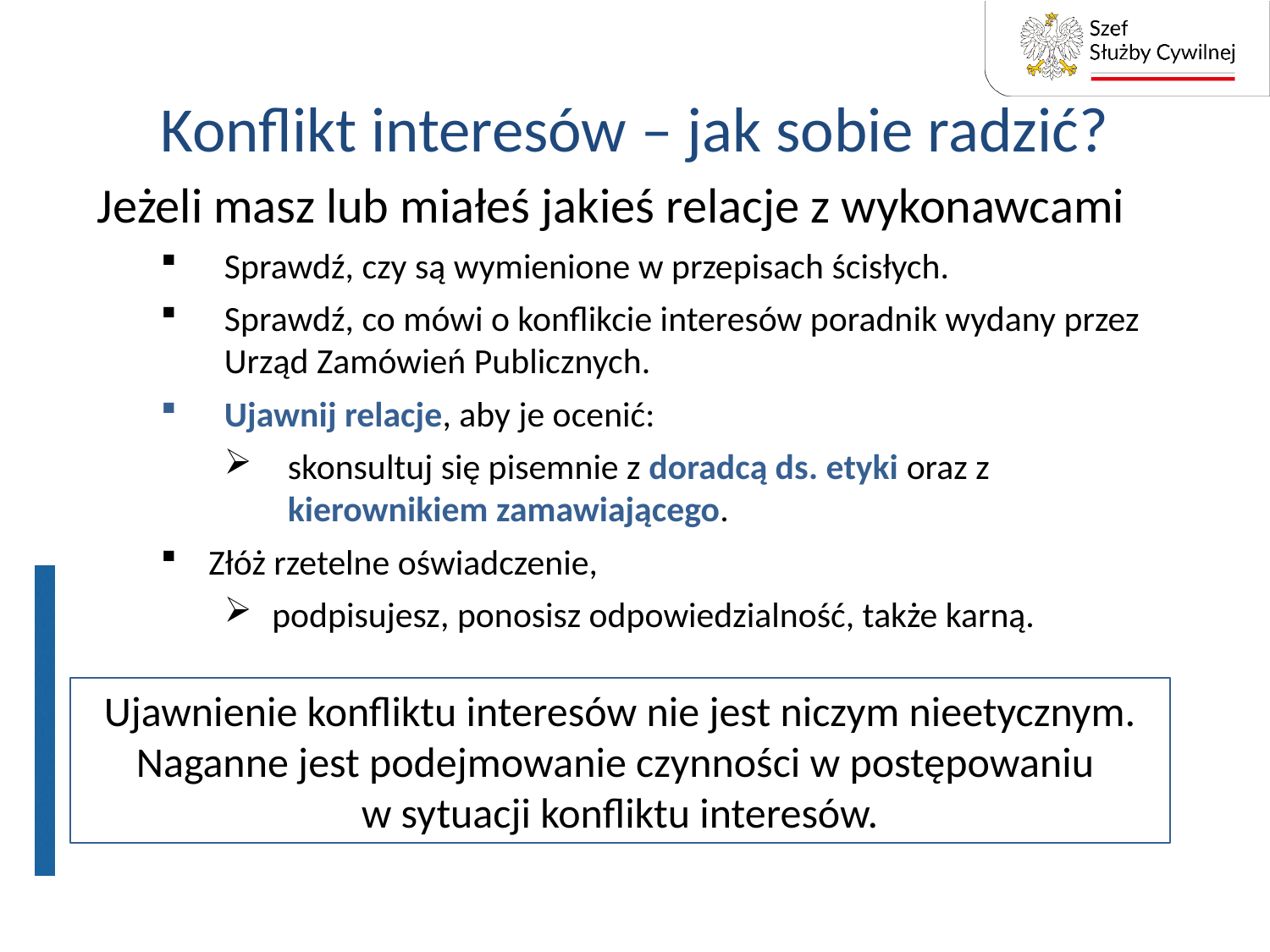

# Konflikt interesów – jak sobie radzić?
Jeżeli masz lub miałeś jakieś relacje z wykonawcami
Sprawdź, czy są wymienione w przepisach ścisłych.
Sprawdź, co mówi o konflikcie interesów poradnik wydany przez Urząd Zamówień Publicznych.
Ujawnij relacje, aby je ocenić:
skonsultuj się pisemnie z doradcą ds. etyki oraz z kierownikiem zamawiającego.
Złóż rzetelne oświadczenie,
podpisujesz, ponosisz odpowiedzialność, także karną.
Ujawnienie konfliktu interesów nie jest niczym nieetycznym. Naganne jest podejmowanie czynności w postępowaniu
w sytuacji konfliktu interesów.